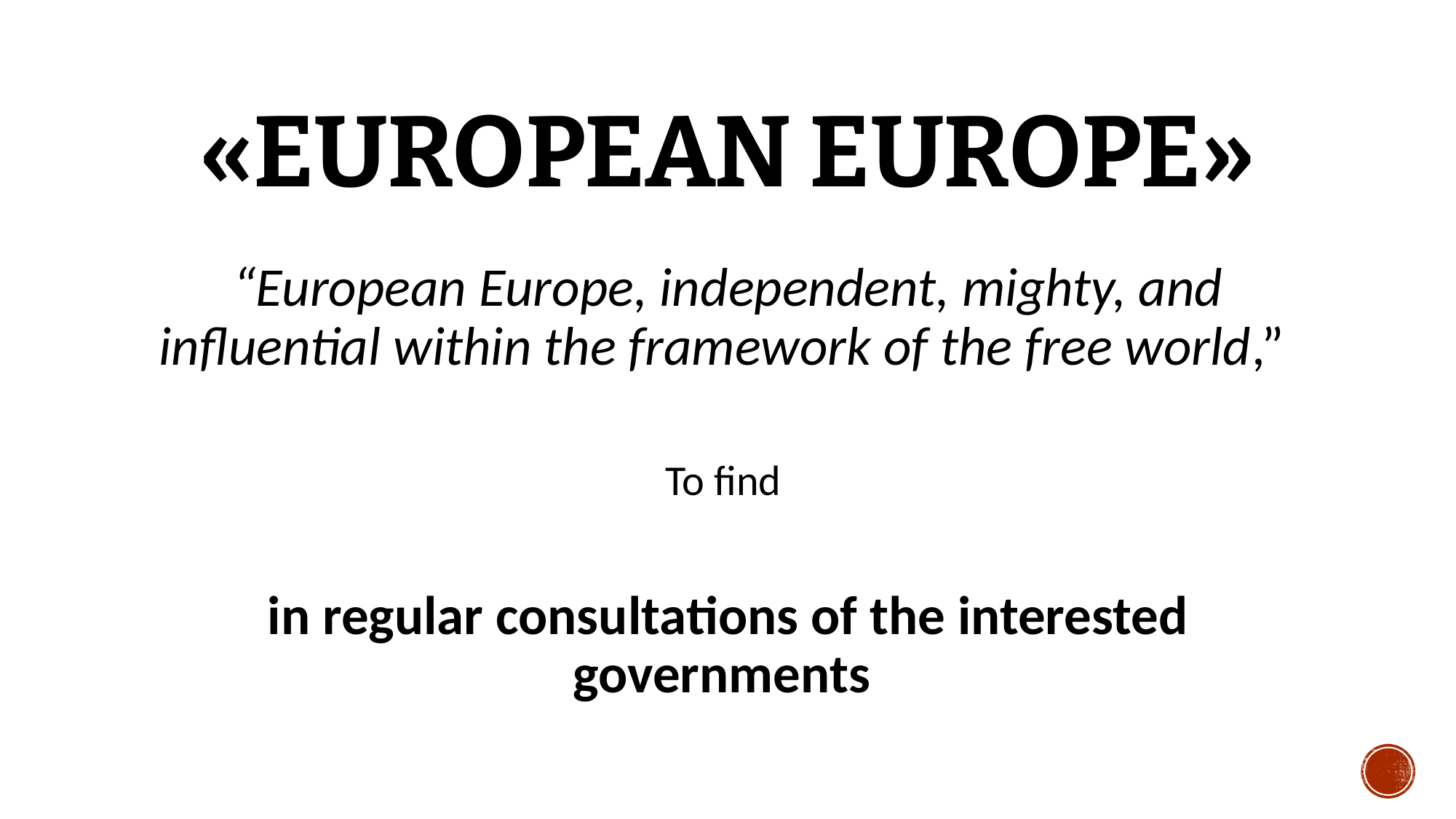

# «EUROPEAN EUROPE»
“European Europe, independent, mighty, and influential within the framework of the free world,”

To find

in regular consultations of the interested governments